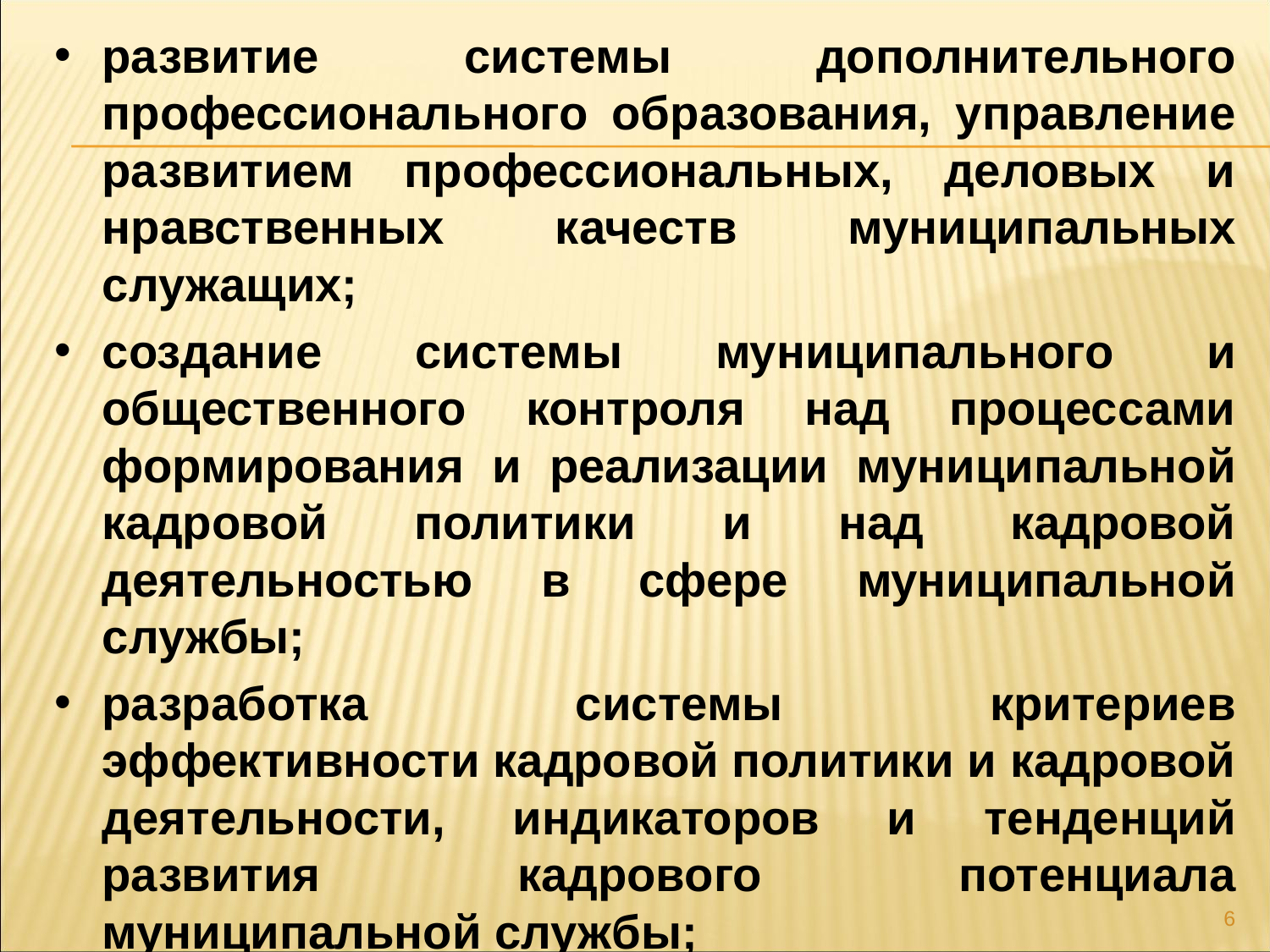

развитие системы дополнительного профессионального образования, управление развитием профессиональных, деловых и нравственных качеств муниципальных служащих;
создание системы муниципального и общественного контроля над процессами формирования и реализации муниципальной кадровой политики и над кадровой деятельностью в сфере муниципальной службы;
разработка системы критериев эффективности кадровой политики и кадровой деятельности, индикаторов и тенденций развития кадрового потенциала муниципальной службы;
принятие этического кодекса муниципальных служащих.
6